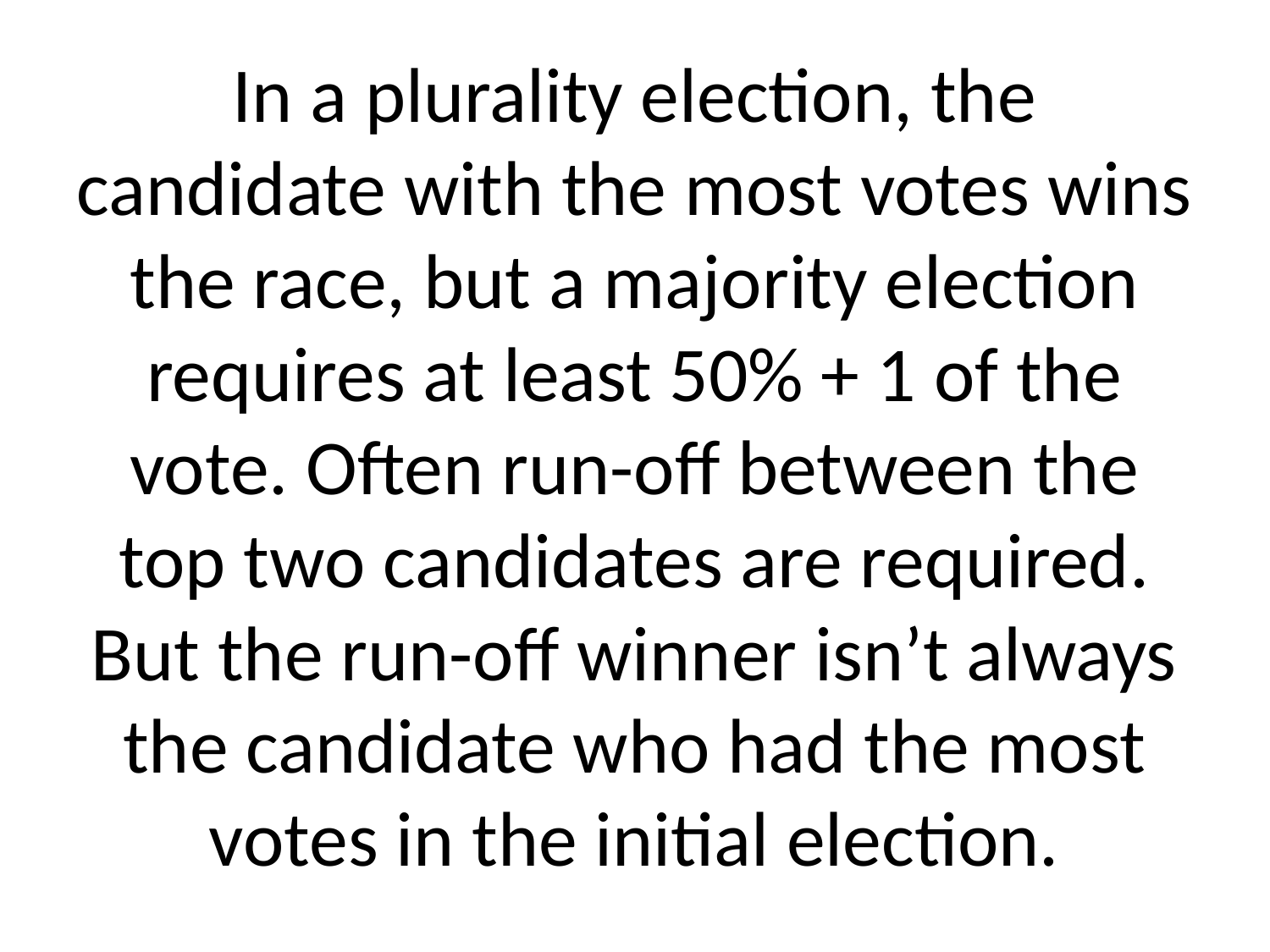

# In a plurality election, the candidate with the most votes wins the race, but a majority election requires at least 50% + 1 of the vote. Often run-off between the top two candidates are required. But the run-off winner isn’t always the candidate who had the most votes in the initial election.